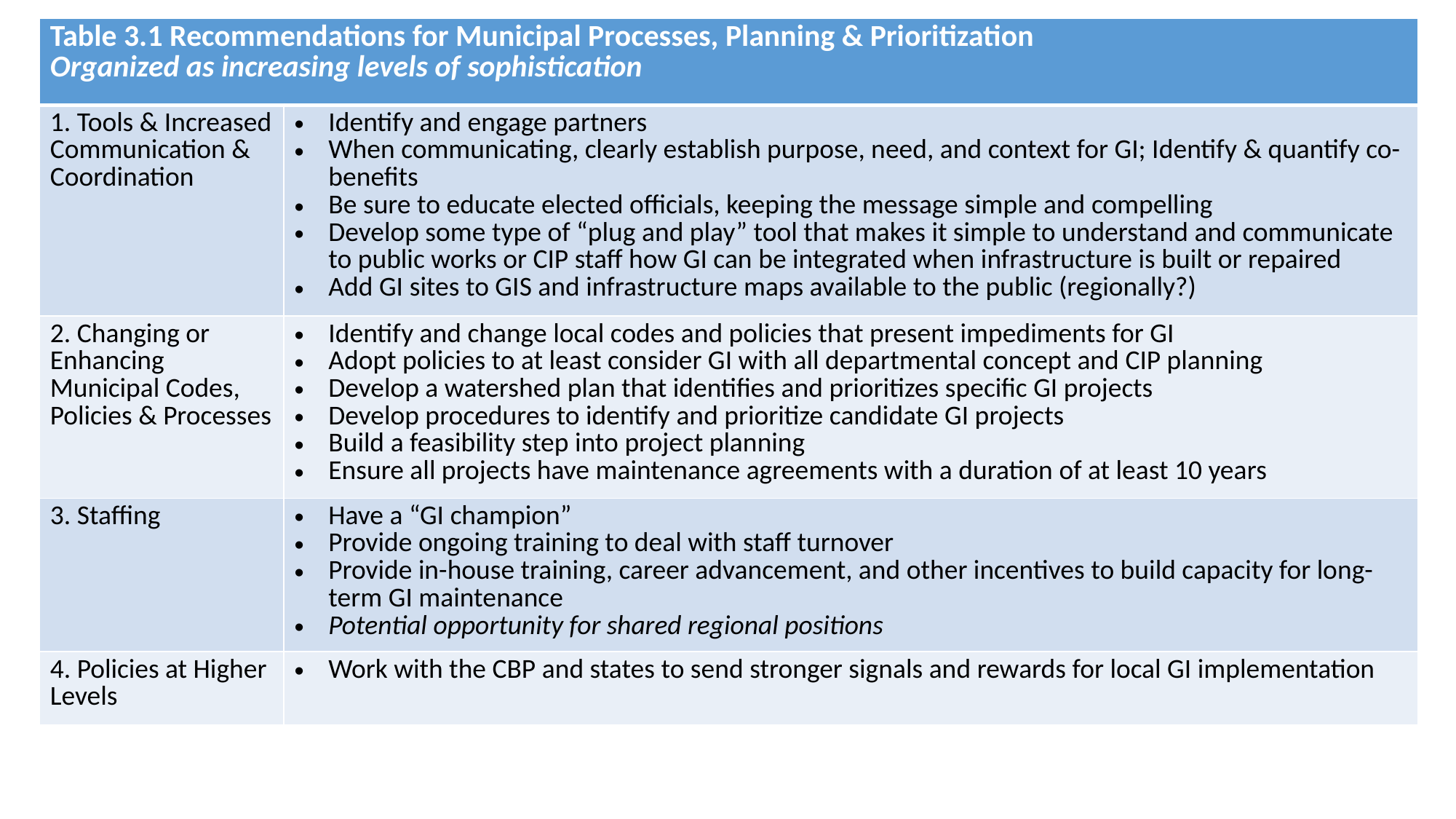

| Table 3.1 Recommendations for Municipal Processes, Planning & Prioritization Organized as increasing levels of sophistication |  |
| --- | --- |
| 1. Tools & Increased Communication & Coordination | Identify and engage partners When communicating, clearly establish purpose, need, and context for GI; Identify & quantify co-benefits Be sure to educate elected officials, keeping the message simple and compelling Develop some type of “plug and play” tool that makes it simple to understand and communicate to public works or CIP staff how GI can be integrated when infrastructure is built or repaired Add GI sites to GIS and infrastructure maps available to the public (regionally?) |
| 2. Changing or Enhancing Municipal Codes, Policies & Processes | Identify and change local codes and policies that present impediments for GI Adopt policies to at least consider GI with all departmental concept and CIP planning Develop a watershed plan that identifies and prioritizes specific GI projects Develop procedures to identify and prioritize candidate GI projects Build a feasibility step into project planning Ensure all projects have maintenance agreements with a duration of at least 10 years |
| 3. Staffing | Have a “GI champion” Provide ongoing training to deal with staff turnover Provide in-house training, career advancement, and other incentives to build capacity for long-term GI maintenance Potential opportunity for shared regional positions |
| 4. Policies at Higher Levels | Work with the CBP and states to send stronger signals and rewards for local GI implementation |